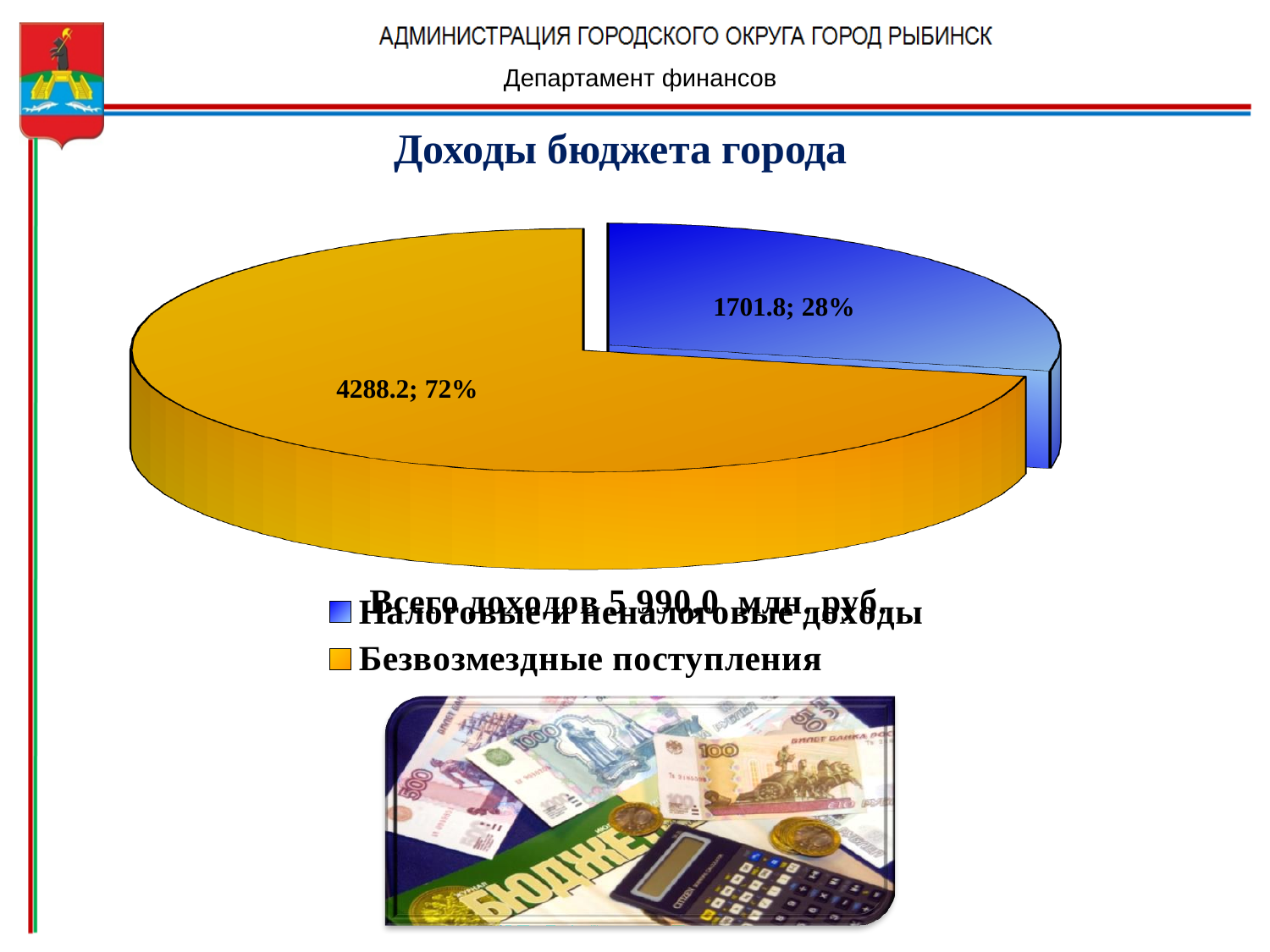

Департамент финансов
Доходы бюджета города

[unsupported chart]